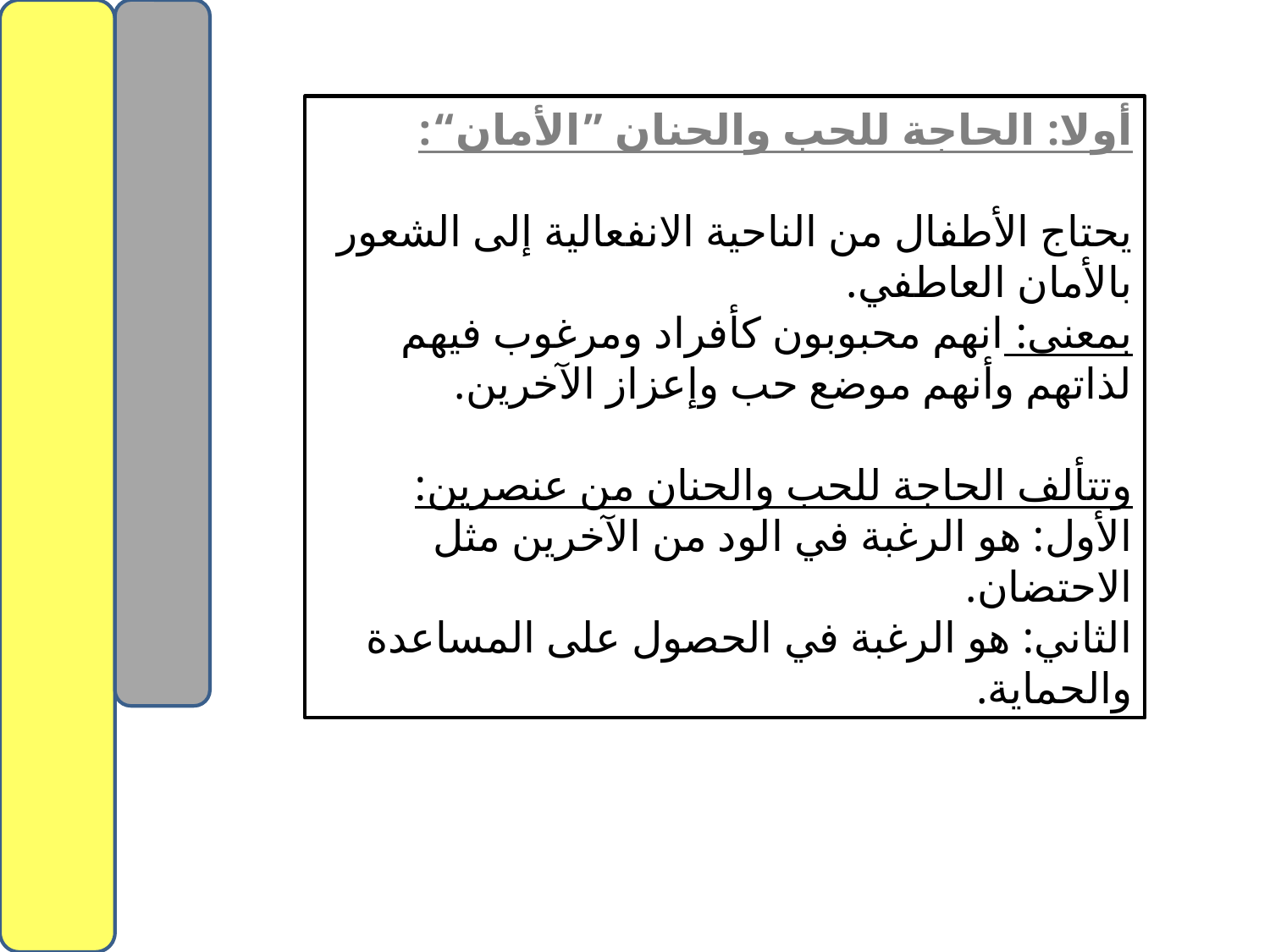

أولا: الحاجة للحب والحنان ”الأمان“:

يحتاج الأطفال من الناحية الانفعالية إلى الشعور بالأمان العاطفي.
بمعنى: انهم محبوبون كأفراد ومرغوب فيهم لذاتهم وأنهم موضع حب وإعزاز الآخرين.

وتتألف الحاجة للحب والحنان من عنصرين:
الأول: هو الرغبة في الود من الآخرين مثل الاحتضان.
الثاني: هو الرغبة في الحصول على المساعدة والحماية.